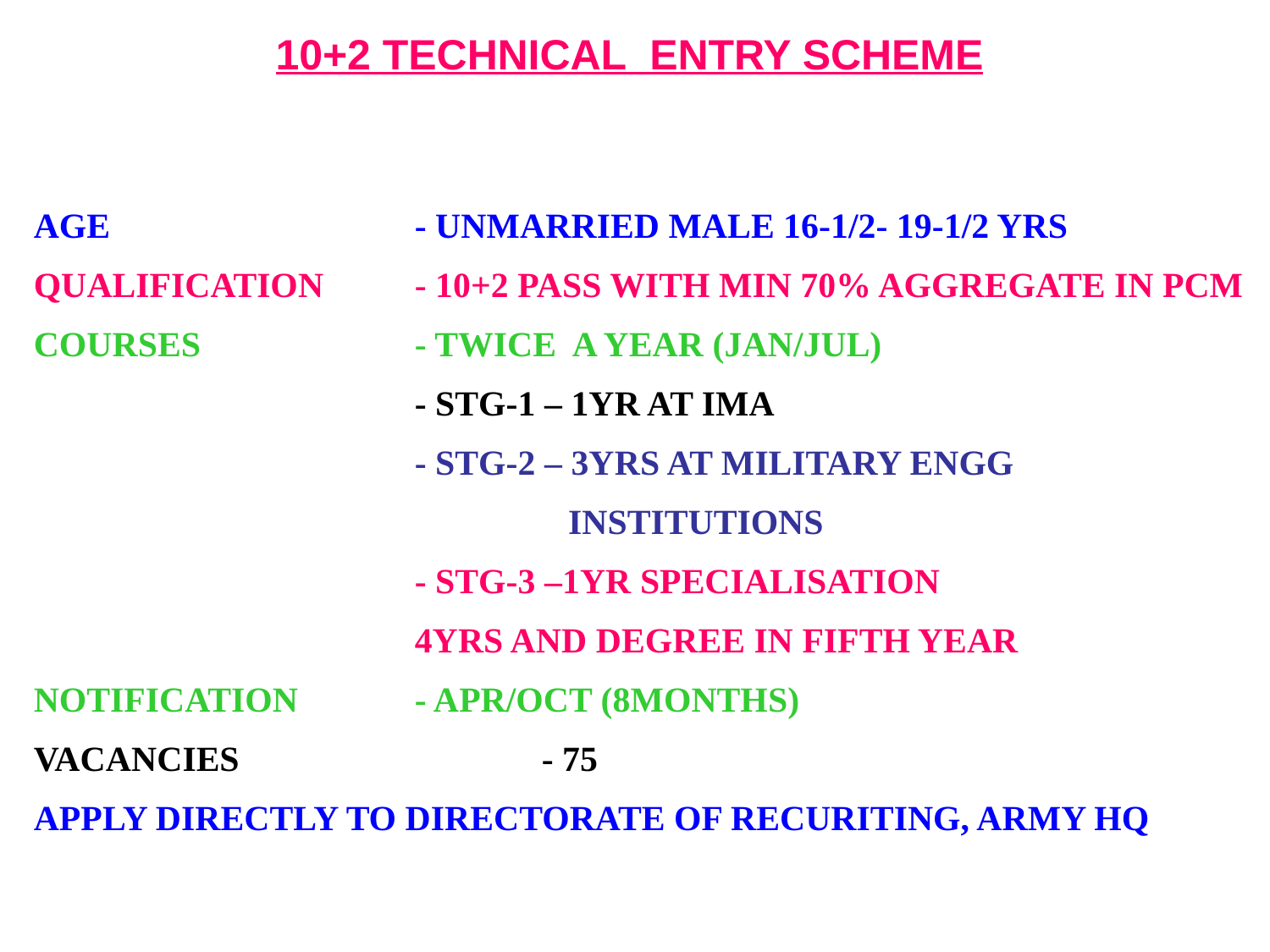

10+2 TECHNICAL  ENTRY SCHEME

AGE			- UNMARRIED MALE 16-1/2- 19-1/2 YRS
QUALIFICATION	- 10+2 PASS WITH MIN 70% AGGREGATE IN PCM
COURSES		- TWICE  A YEAR (JAN/JUL)
			- STG-1 – 1YR AT IMA
			- STG-2 – 3YRS AT MILITARY ENGG     					   INSTITUTIONS
			- STG-3 –1YR SPECIALISATION  					4YRS AND DEGREE IN FIFTH YEAR
NOTIFICATION	- APR/OCT (8MONTHS)
VACANCIES			- 75
APPLY DIRECTLY TO DIRECTORATE OF RECURITING, ARMY HQ